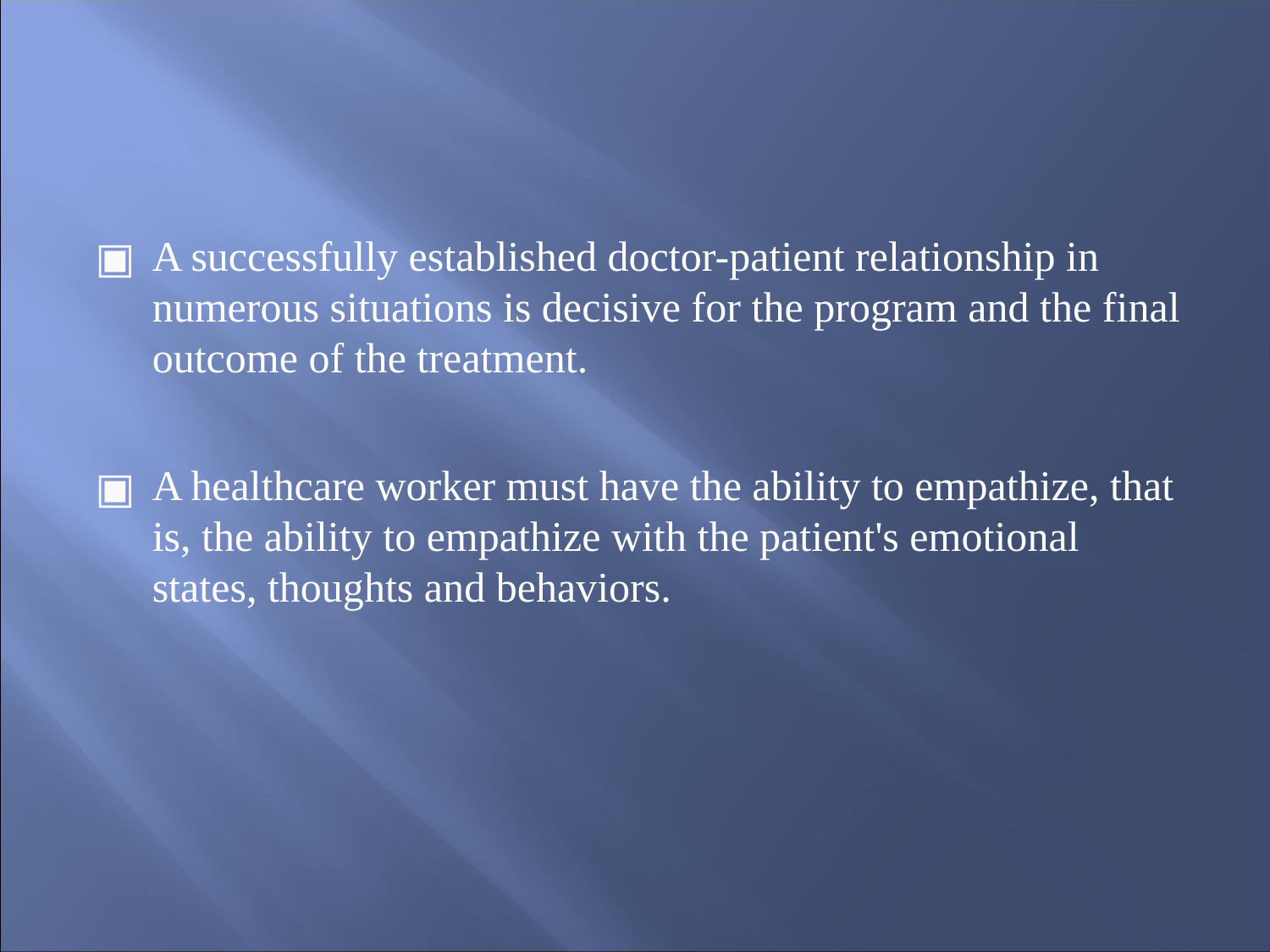

#
A successfully established doctor-patient relationship in numerous situations is decisive for the program and the final outcome of the treatment.

A healthcare worker must have the ability to empathize, that is, the ability to empathize with the patient's emotional states, thoughts and behaviors.